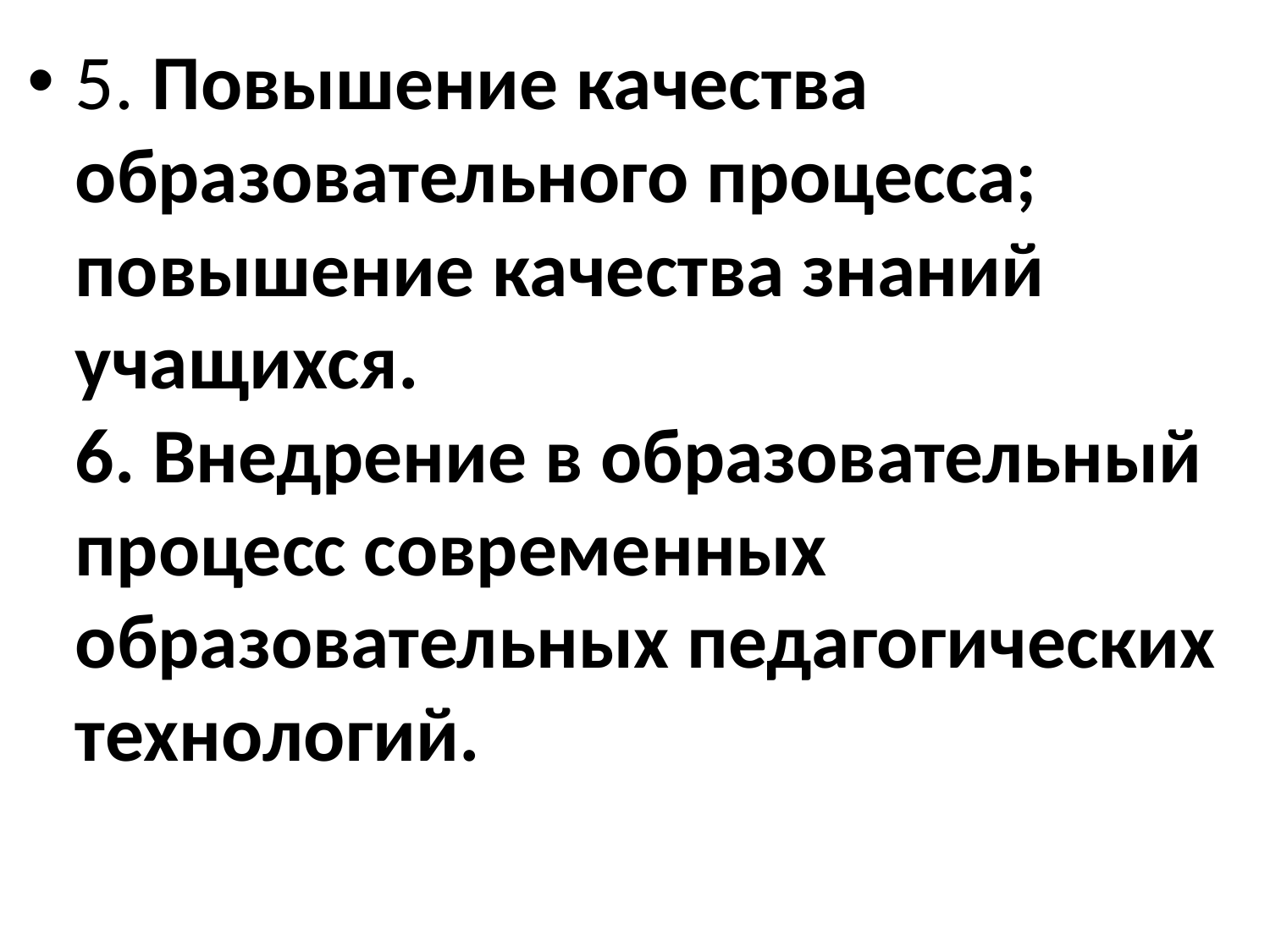

#
5. Повышение качества образовательного процесса; повышение качества знаний учащихся.
6. Внедрение в образовательный процесс современных образовательных педагогических технологий.